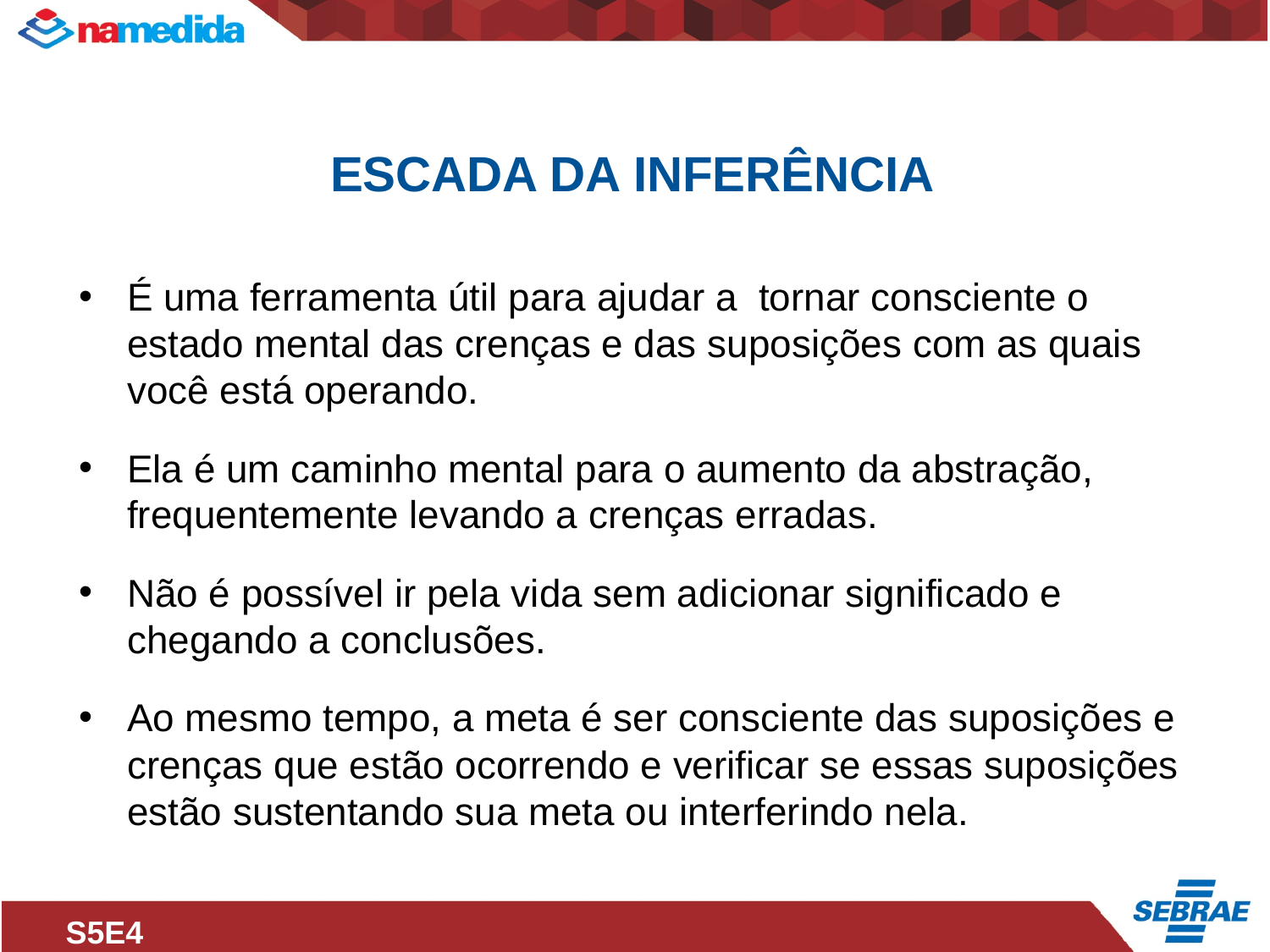

ESCADA DA INFERÊNCIA
É uma ferramenta útil para ajudar a  tornar consciente o estado mental das crenças e das suposições com as quais você está operando.
Ela é um caminho mental para o aumento da abstração, frequentemente levando a crenças erradas.
Não é possível ir pela vida sem adicionar significado e chegando a conclusões.
Ao mesmo tempo, a meta é ser consciente das suposições e crenças que estão ocorrendo e verificar se essas suposições estão sustentando sua meta ou interferindo nela.
S5E4